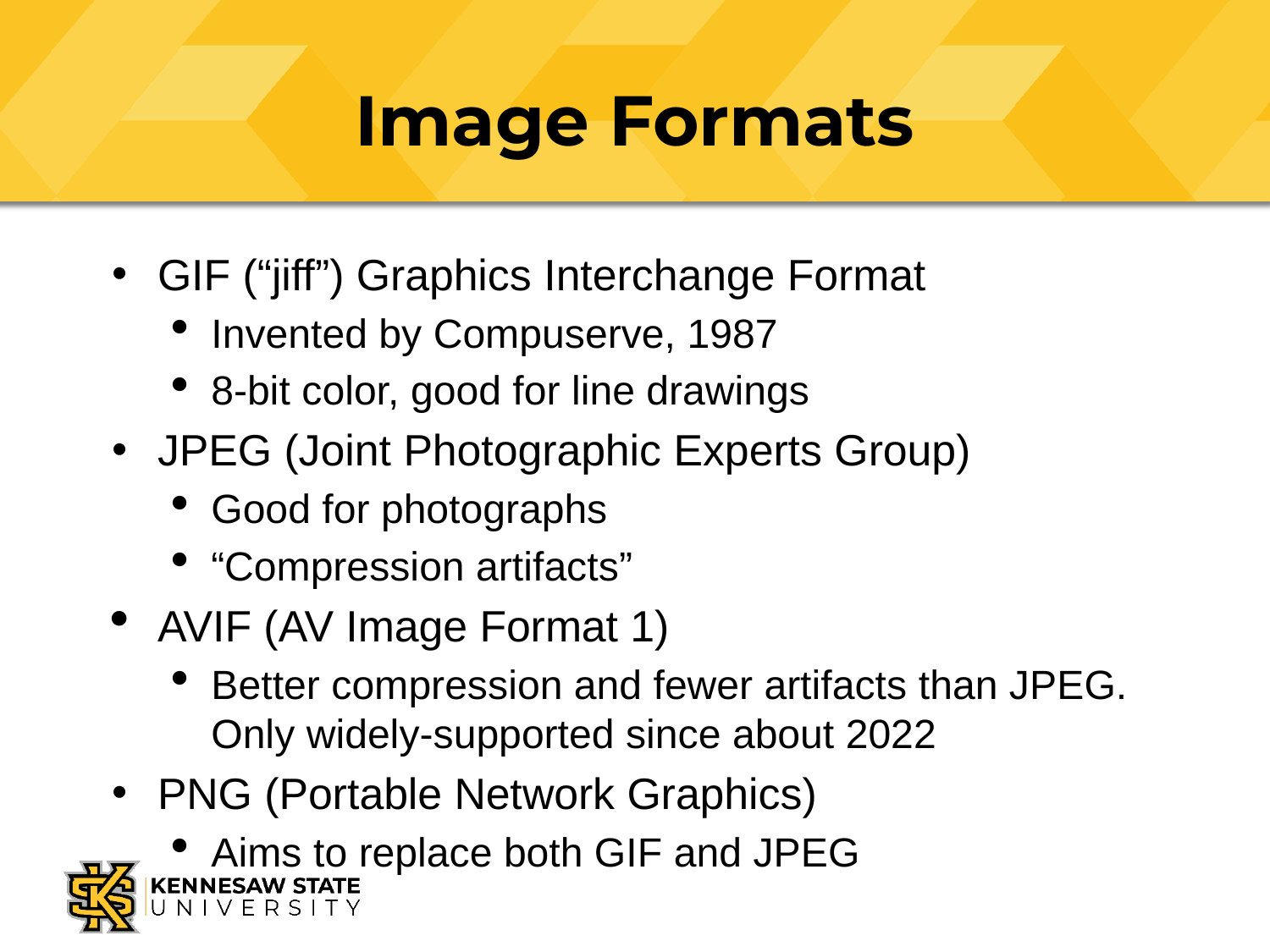

# Image Formats
GIF (“jiff”) Graphics Interchange Format
Invented by Compuserve, 1987
8-bit color, good for line drawings
JPEG (Joint Photographic Experts Group)
Good for photographs
“Compression artifacts”
AVIF (AV Image Format 1)
Better compression and fewer artifacts than JPEG.  Only widely-supported since about 2022
PNG (Portable Network Graphics)
Aims to replace both GIF and JPEG